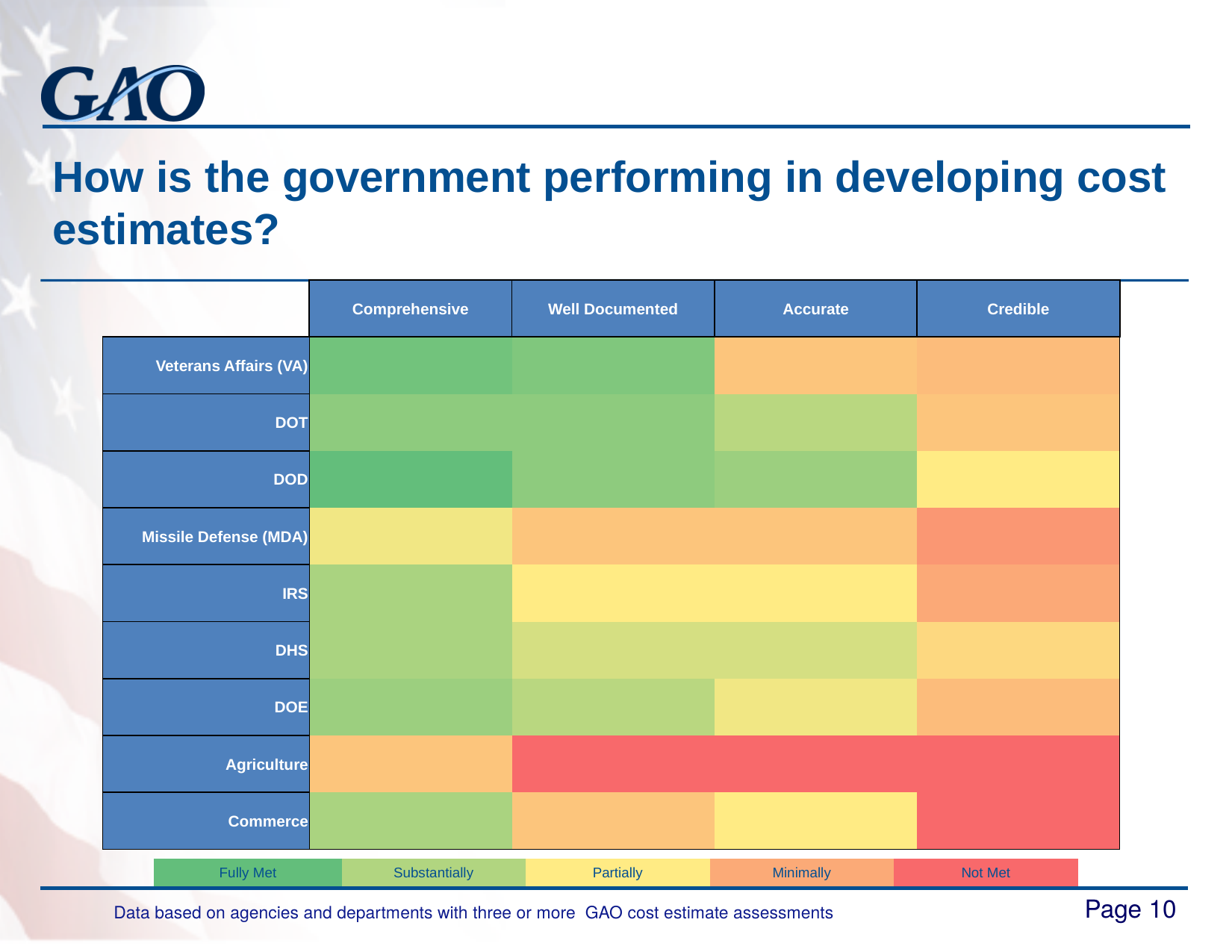

# How is the government performing in developing cost estimates?
|  | Comprehensive | Well Documented | Accurate | Credible |
| --- | --- | --- | --- | --- |
| Veterans Affairs (VA) |  |  |  |  |
| DOT |  |  |  |  |
| DOD |  |  |  |  |
| Missile Defense (MDA) |  |  |  |  |
| IRS |  |  |  |  |
| DHS |  |  |  |  |
| DOE |  |  |  |  |
| Agriculture |  |  |  |  |
| Commerce |  |  |  |  |
| Fully Met | Substantially | Partially | Minimally | Not Met |
| --- | --- | --- | --- | --- |
Page 10
Data based on agencies and departments with three or more  GAO cost estimate assessments